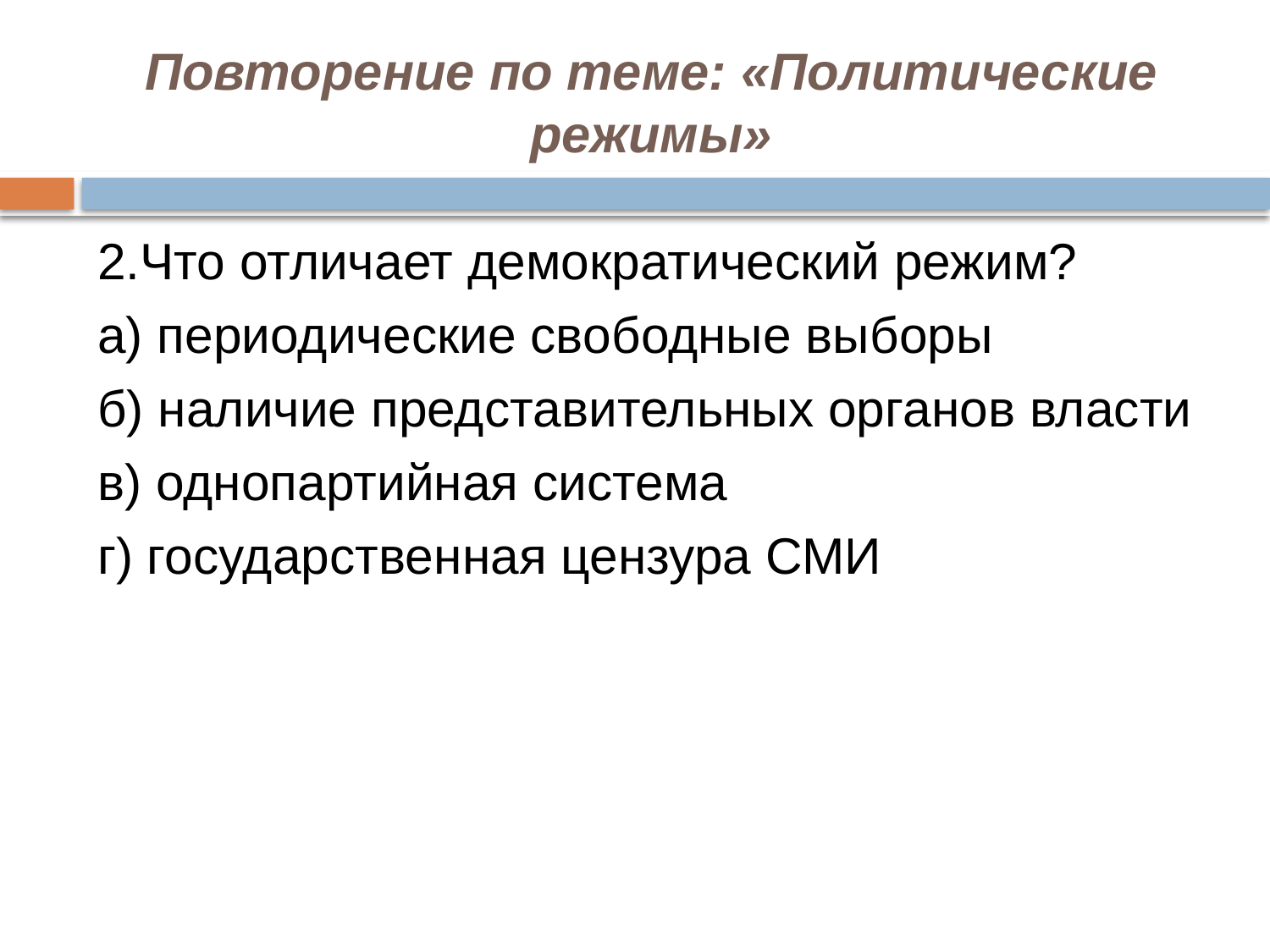

# Повторение по теме: «Политические режимы»
2.Что отличает демократический режим?
а) периодические свободные выборы
б) наличие представительных органов власти
в) однопартийная система
г) государственная цензура СМИ